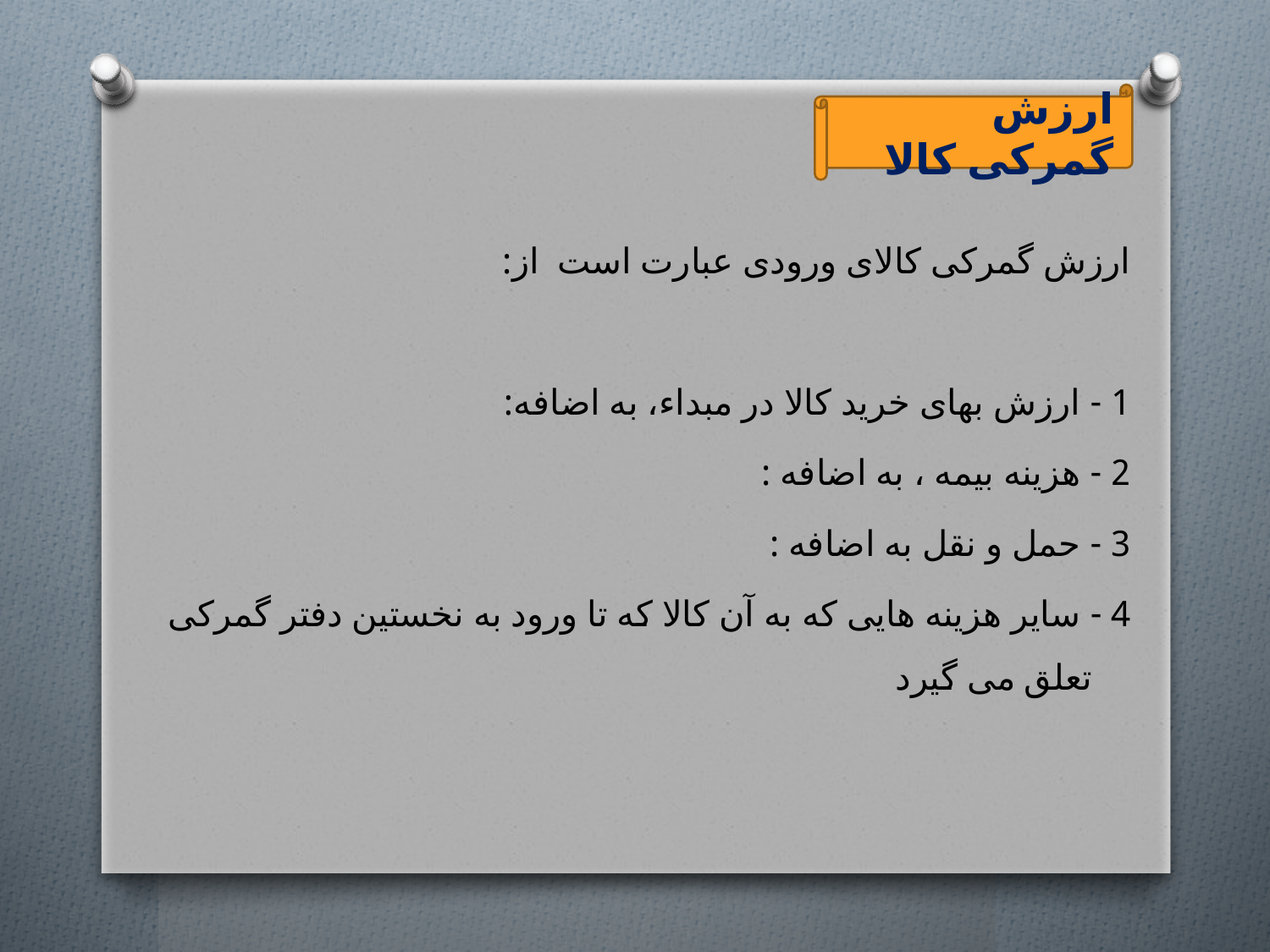

ارزش گمرکی کالا
ارزش گمرکی کالای ورودی عبارت است  از:

1 - ارزش بهای خرید کالا در مبداء، به اضافه:
2 - هزینه بیمه ، به اضافه :
3 - حمل و نقل به اضافه :
4 - سایر هزینه هایی که به آن کالا که تا ورود به نخستین دفتر گمرکی تعلق می گیرد